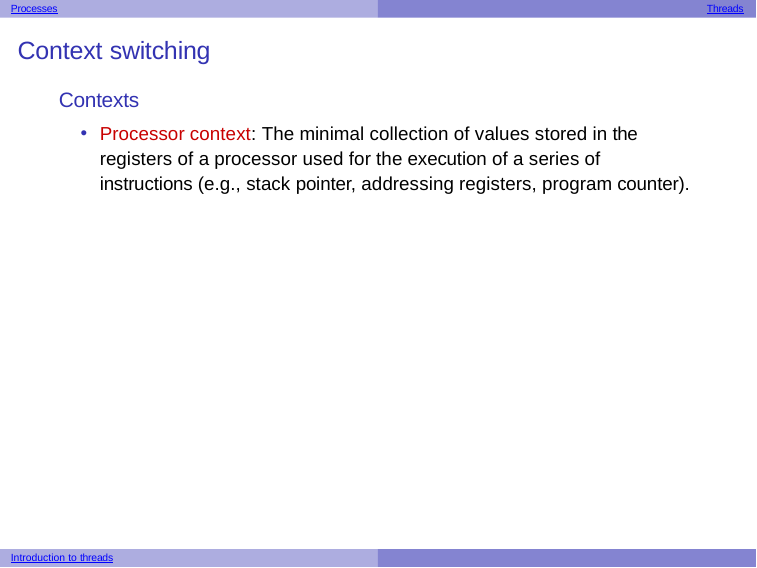

Processes
Threads
Context switching
Contexts
Processor context: The minimal collection of values stored in the registers of a processor used for the execution of a series of instructions (e.g., stack pointer, addressing registers, program counter).

Introduction to threads